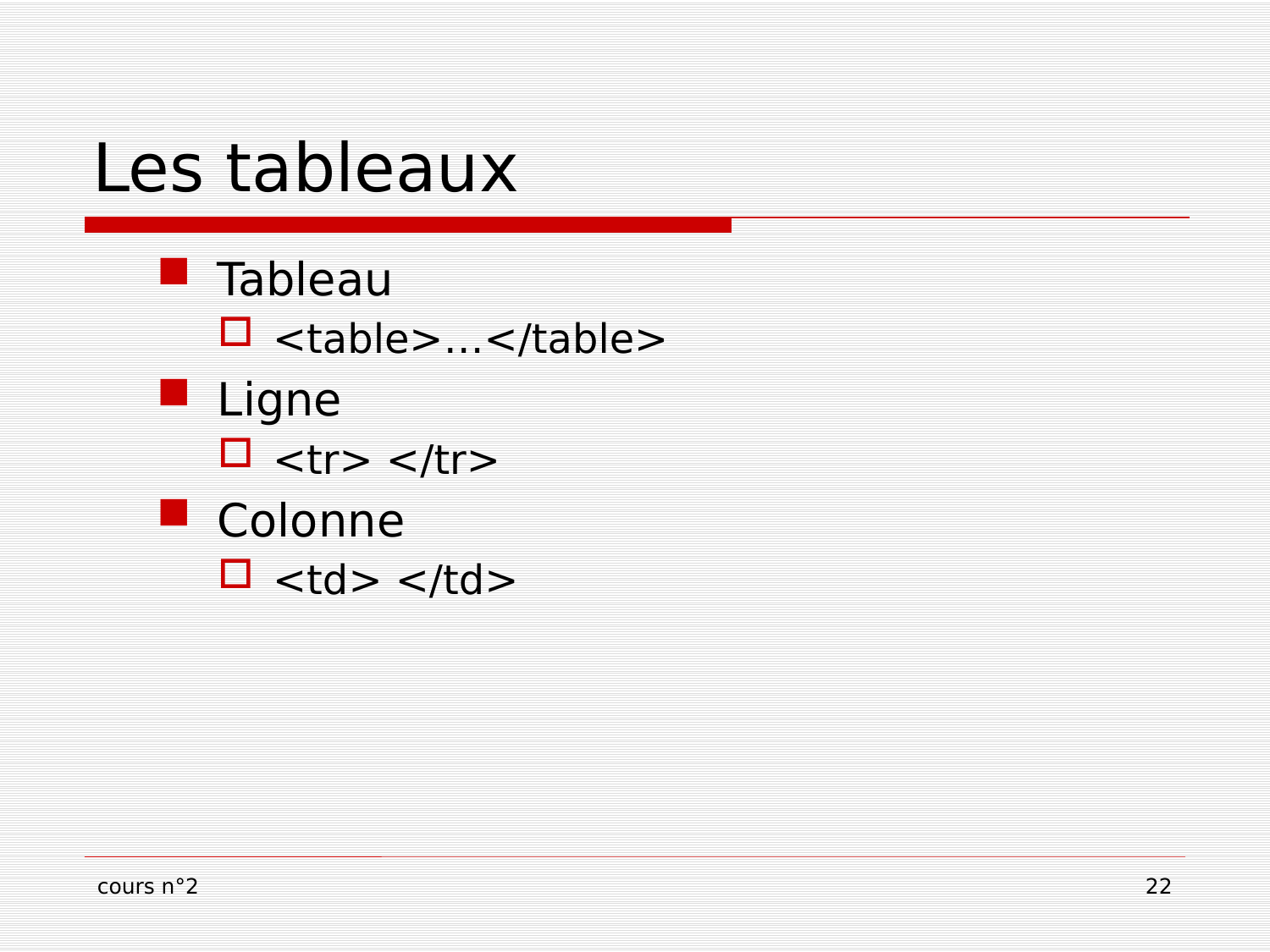

# Les tableaux
Tableau
<table>…</table>
Ligne
<tr> </tr>
Colonne
<td> </td>
cours n°2
22